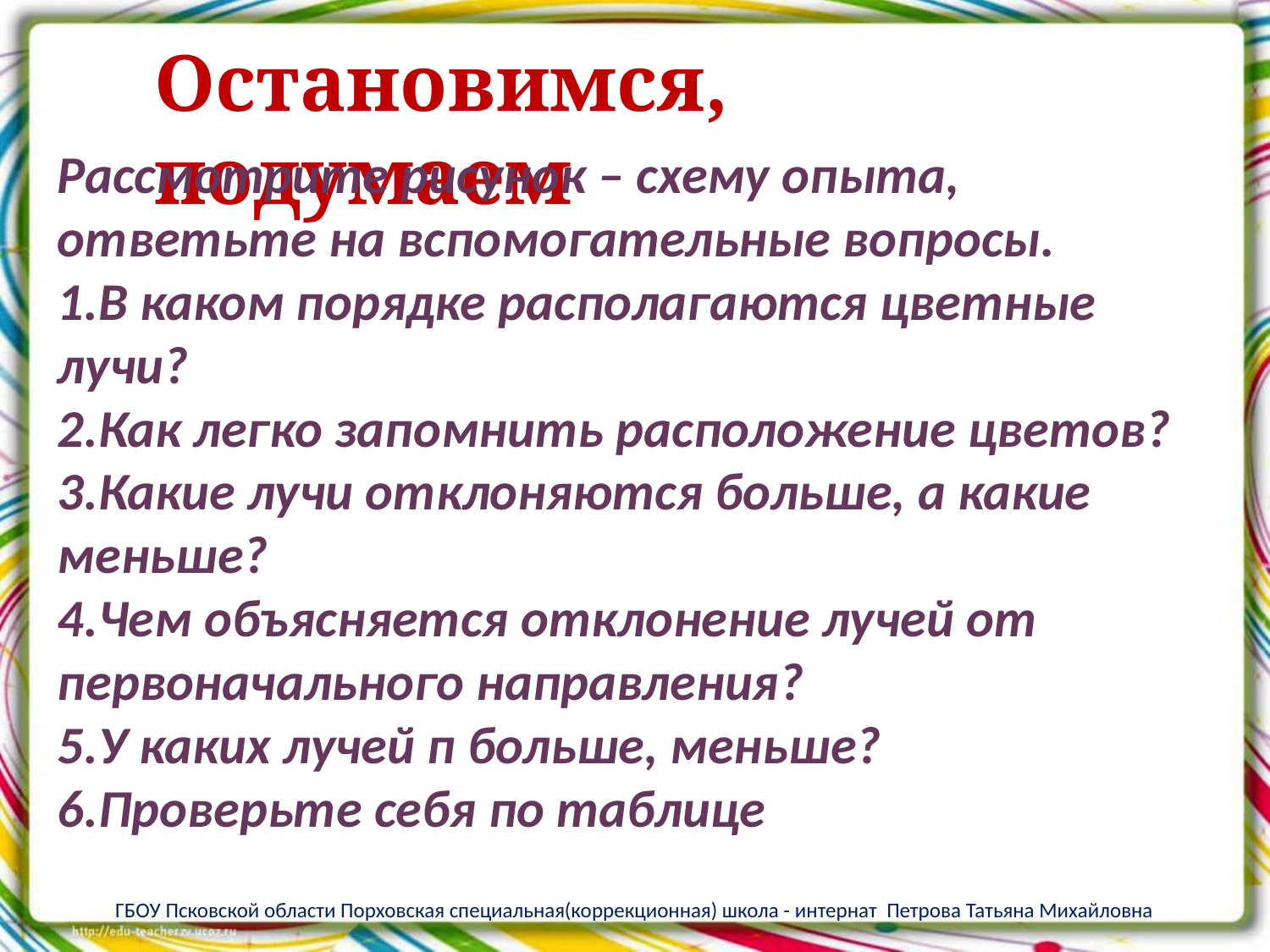

Остановимся, подумаем
Рассмотрите рисунок – схему опыта, ответьте на вспомогательные вопросы.
1.В каком порядке располагаются цветные лучи?
2.Как легко запомнить расположение цветов?
3.Какие лучи отклоняются больше, а какие меньше?
4.Чем объясняется отклонение лучей от первоначального направления?
5.У каких лучей п больше, меньше?
6.Проверьте себя по таблице
ГБОУ Псковской области Порховская специальная(коррекционная) школа - интернат  Петрова Татьяна Михайловна